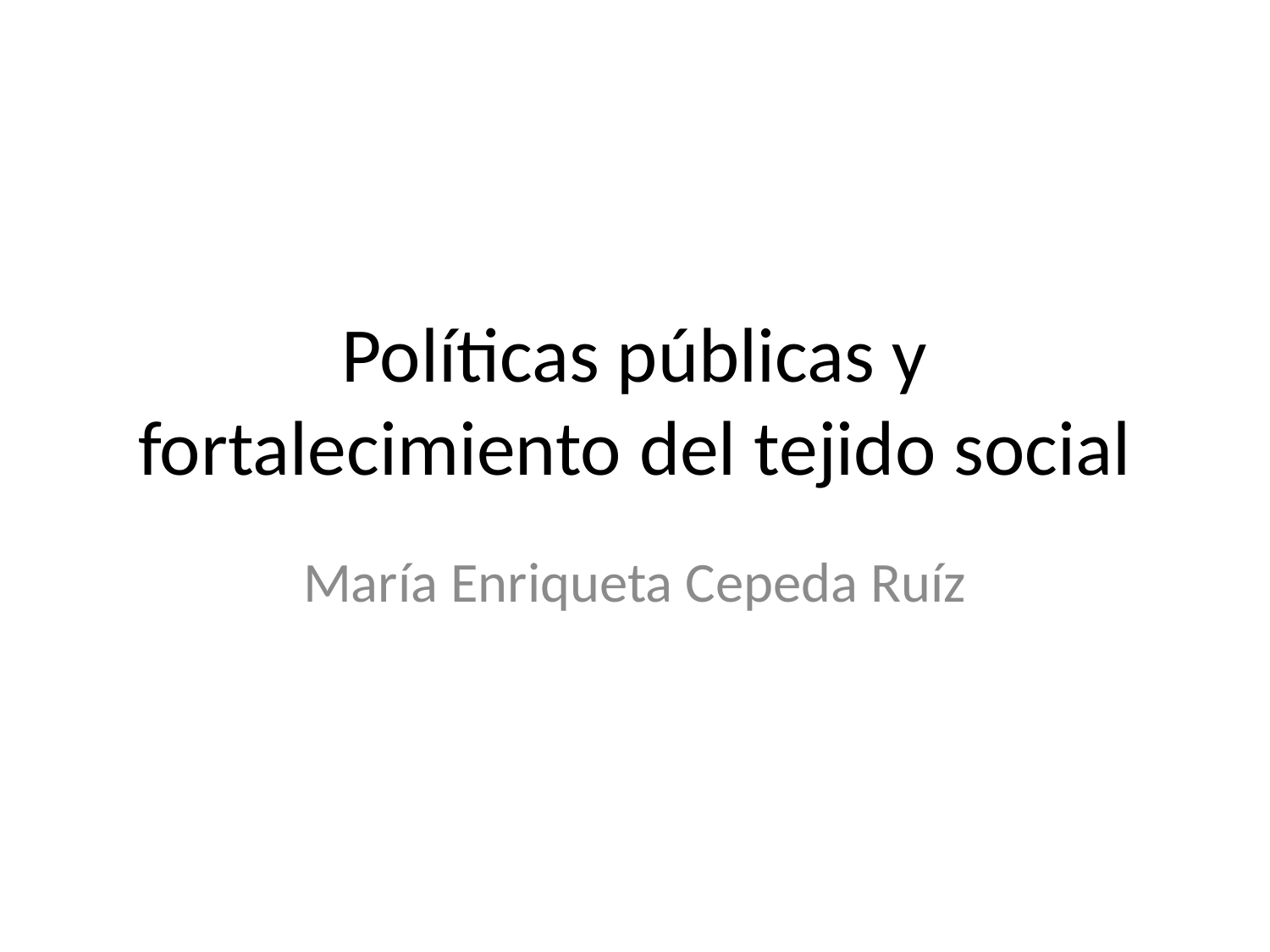

# Políticas públicas y fortalecimiento del tejido social
María Enriqueta Cepeda Ruíz